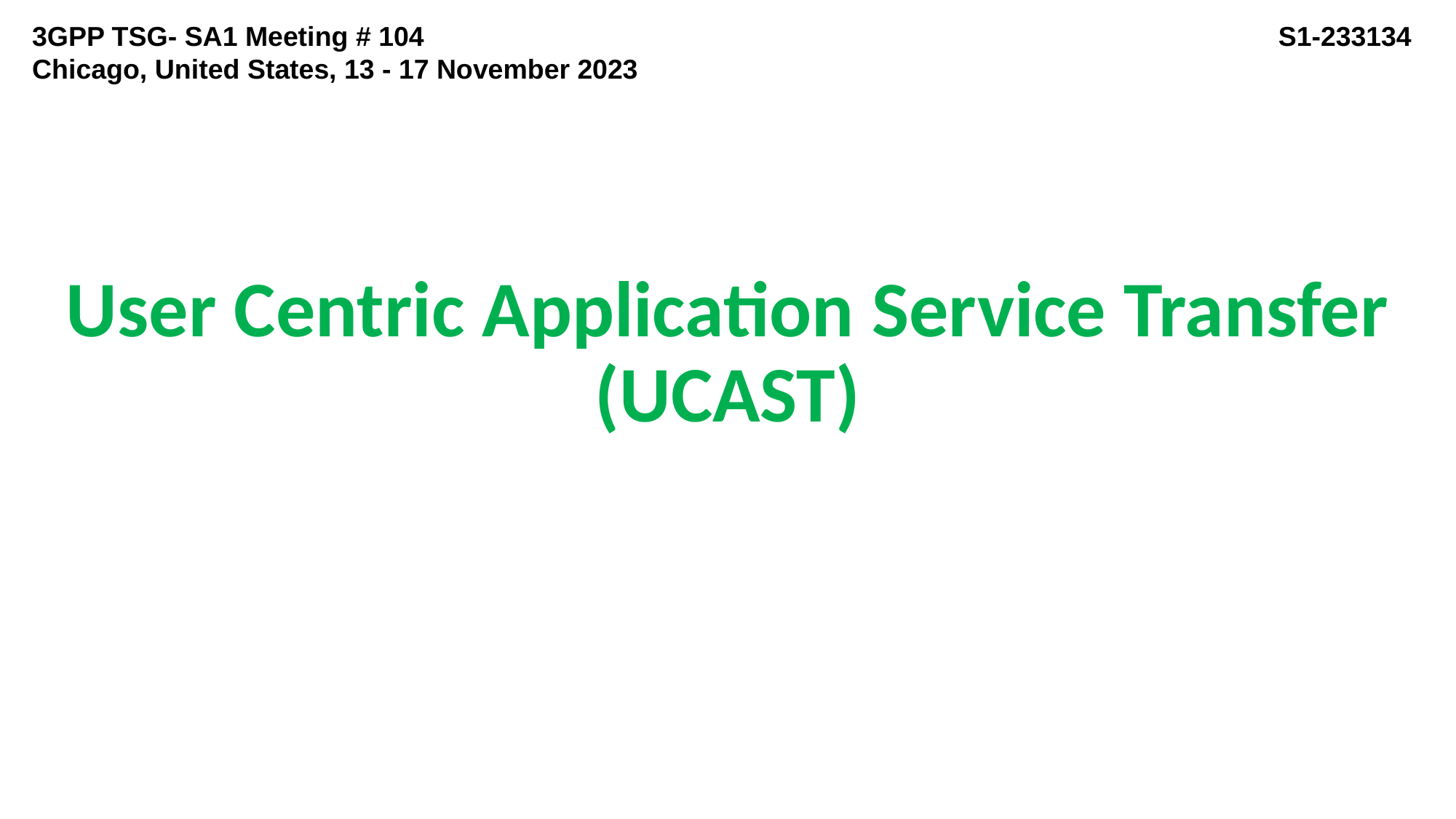

3GPP TSG- SA1 Meeting # 104							      S1-233134
Chicago, United States, 13 - 17 November 2023
# User Centric Application Service Transfer (UCAST)